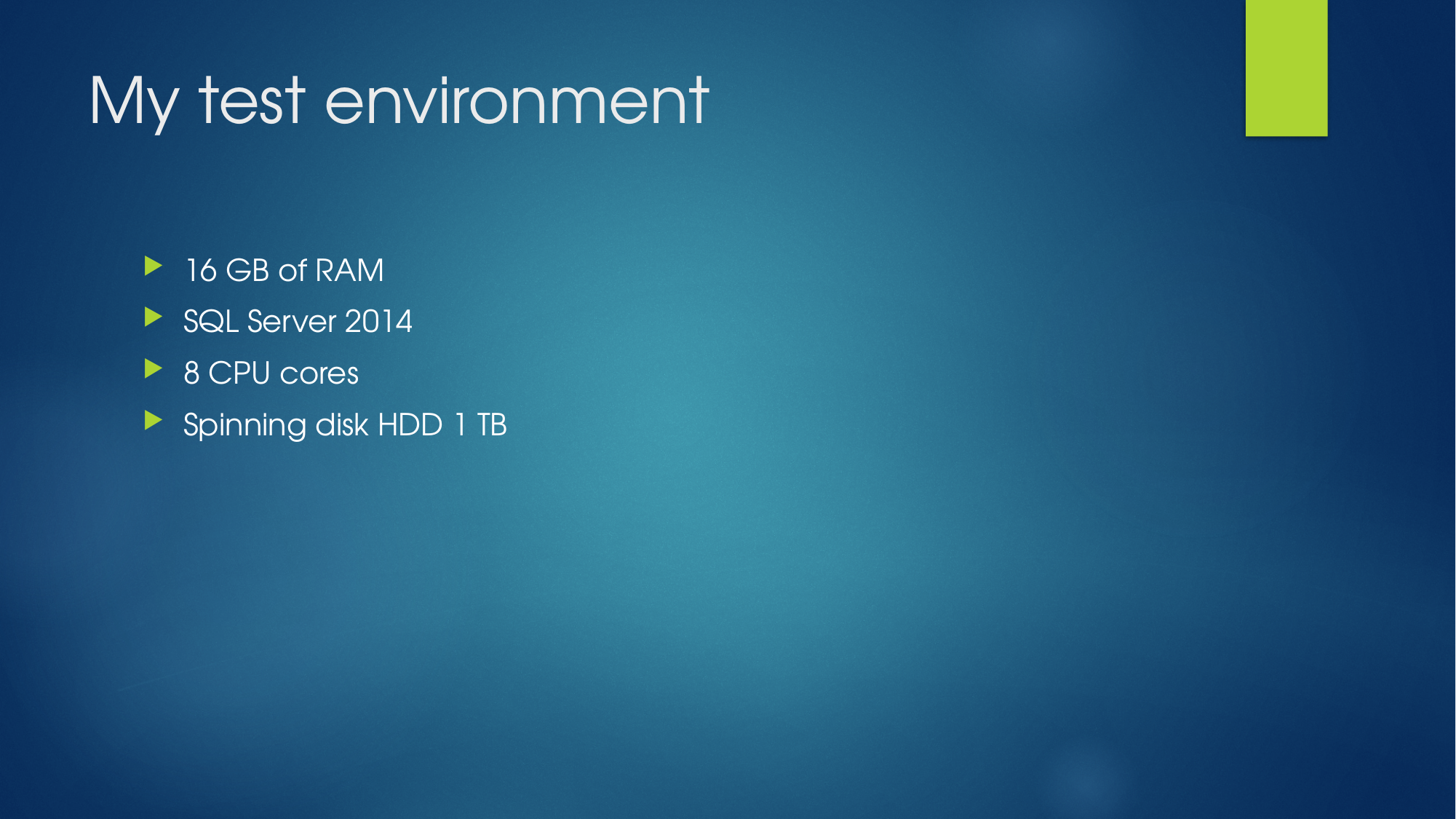

# My test environment
16 GB of RAM
SQL Server 2014
8 CPU cores
Spinning disk HDD 1 TB